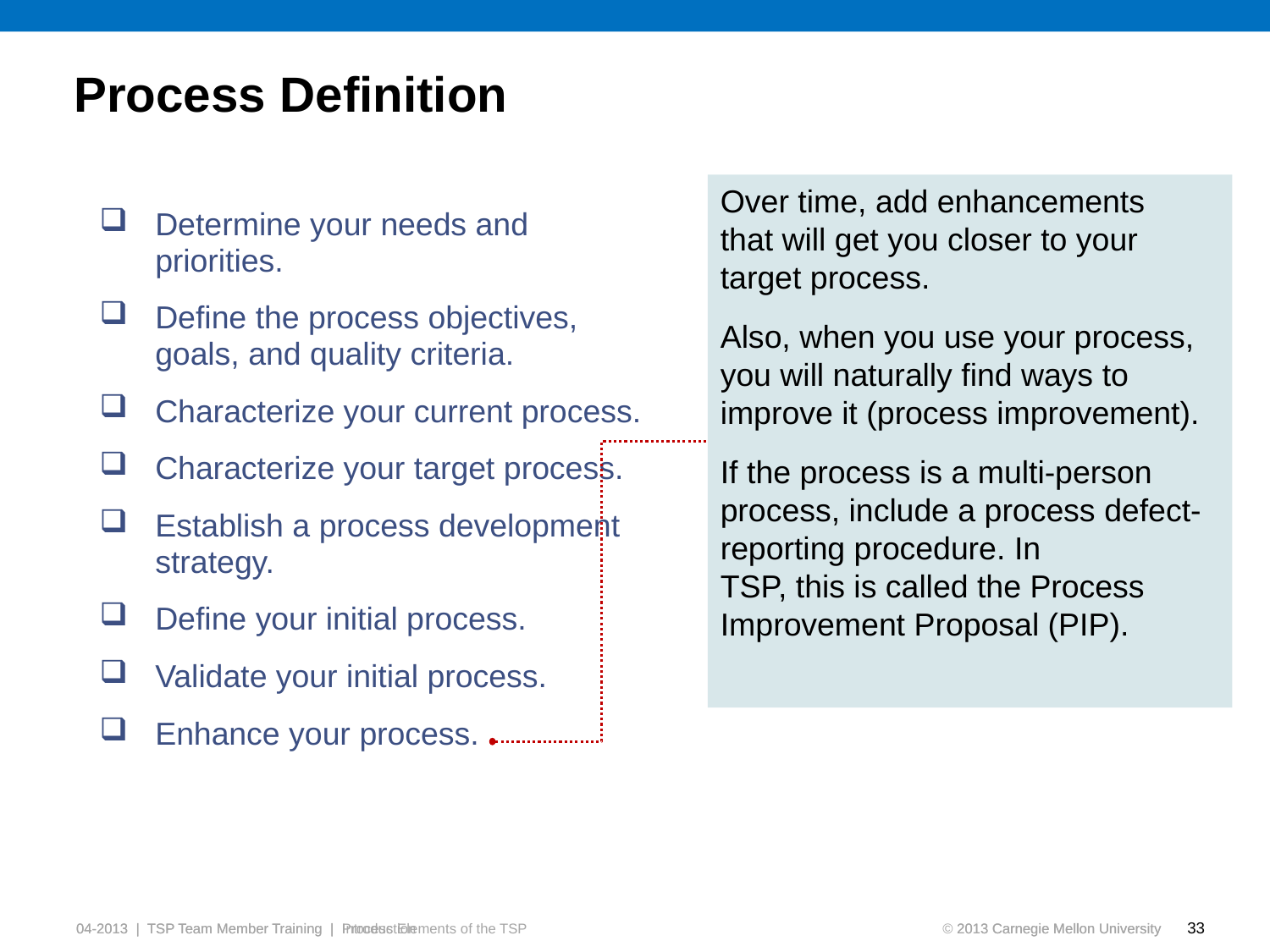

# Process Definition
Over time, add enhancements
that will get you closer to your
target process.
Also, when you use your process, you will naturally find ways to
improve it (process improvement).
If the process is a multi-person
process, include a process defect-reporting procedure. In
TSP, this is called the Process
Improvement Proposal (PIP).

Determine your needs and priorities.
Define the process objectives, goals, and quality criteria.
Characterize your current process.
Characterize your target process.
Establish a process development strategy.
Define your initial process.
Validate your initial process.
Enhance your process.